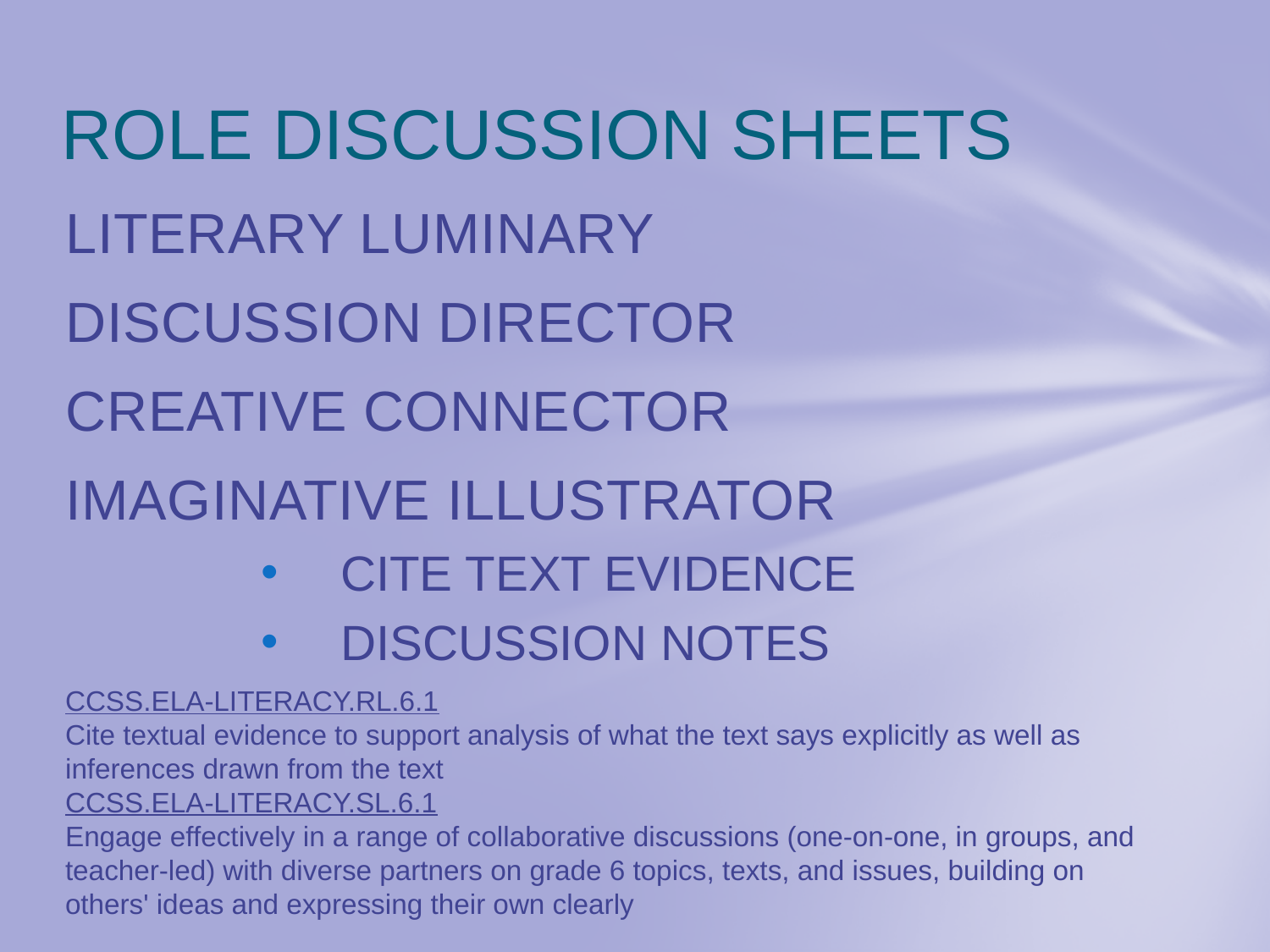

# ROLE DISCUSSION SHEETS
LITERARY LUMINARY
DISCUSSION DIRECTOR
CREATIVE CONNECTOR
IMAGINATIVE ILLUSTRATOR
CITE TEXT EVIDENCE
DISCUSSION NOTES

CCSS.ELA-LITERACY.RL.6.1
Cite textual evidence to support analysis of what the text says explicitly as well as inferences drawn from the text
CCSS.ELA-LITERACY.SL.6.1
Engage effectively in a range of collaborative discussions (one-on-one, in groups, and teacher-led) with diverse partners on grade 6 topics, texts, and issues, building on others' ideas and expressing their own clearly